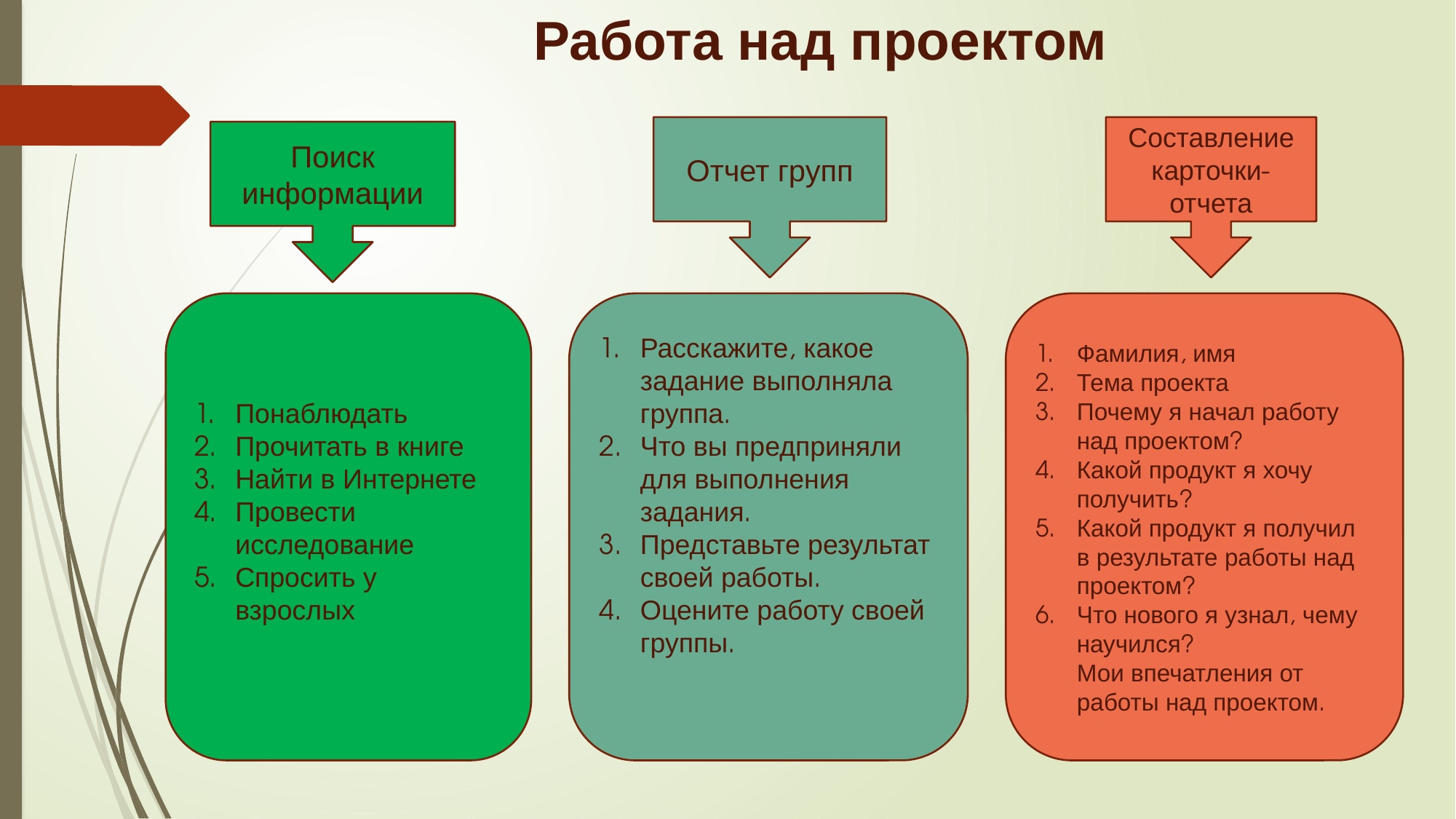

# Работа над проектом
Отчет групп
Составление карточки-отчета
Поиск информации
Расскажите, какое задание выполняла группа.
Что вы предприняли для выполнения задания.
Представьте результат своей работы.
Оцените работу своей группы.

Фамилия, имя
Тема проекта
Почему я начал работу над проектом?
Какой продукт я хочу получить?
Какой продукт я получил в результате работы над проектом?
Что нового я узнал, чему научился?
Мои впечатления от работы над проектом.
Понаблюдать
Прочитать в книге
Найти в Интернете
Провести исследование
Спросить у взрослых